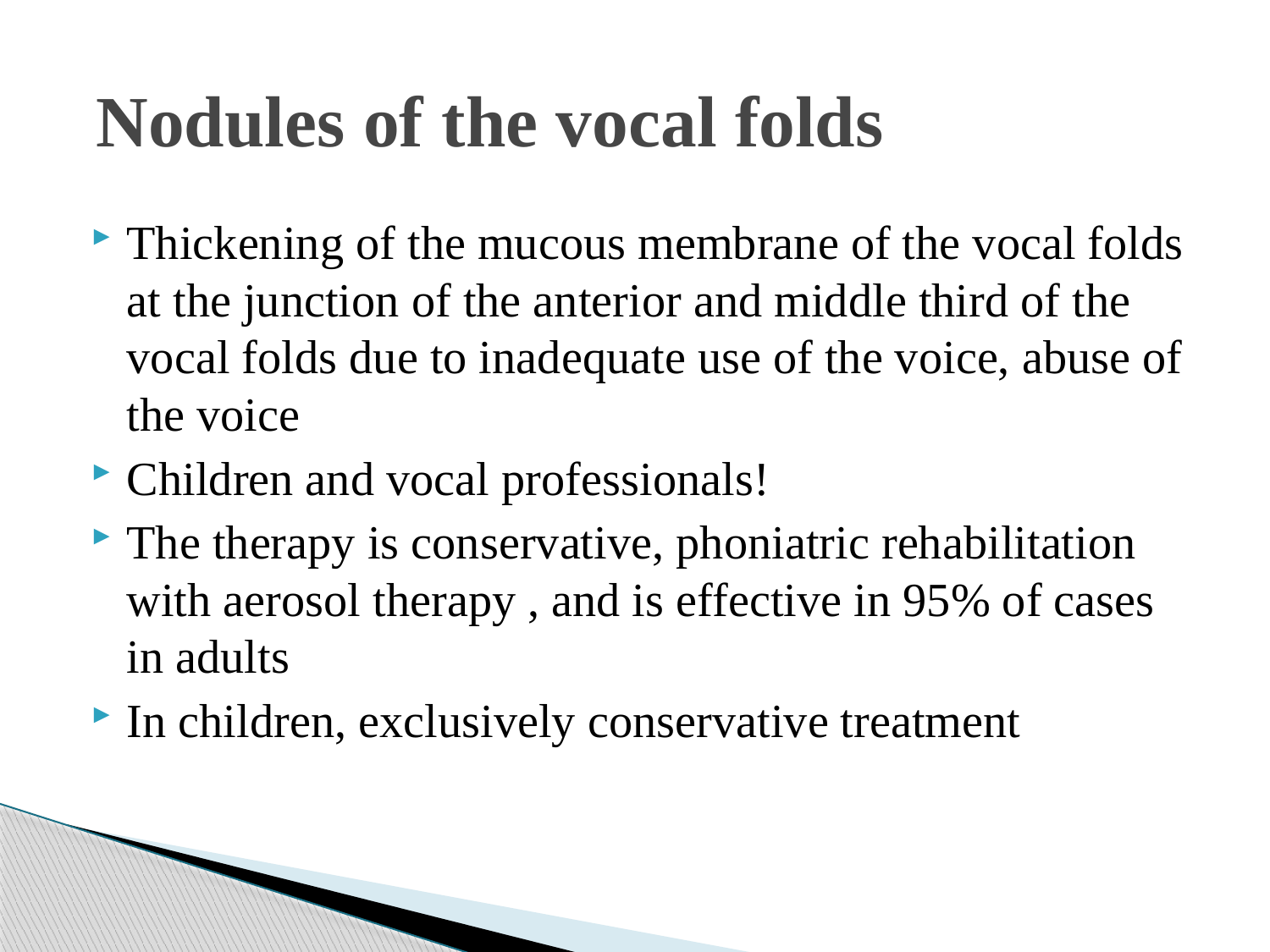

# Nodules of the vocal folds
Thickening of the mucous membrane of the vocal folds at the junction of the anterior and middle third of the vocal folds due to inadequate use of the voice, abuse of the voice
Children and vocal professionals!
The therapy is conservative, phoniatric rehabilitation with aerosol therapy , and is effective in 95% of cases in adults
In children, exclusively conservative treatment